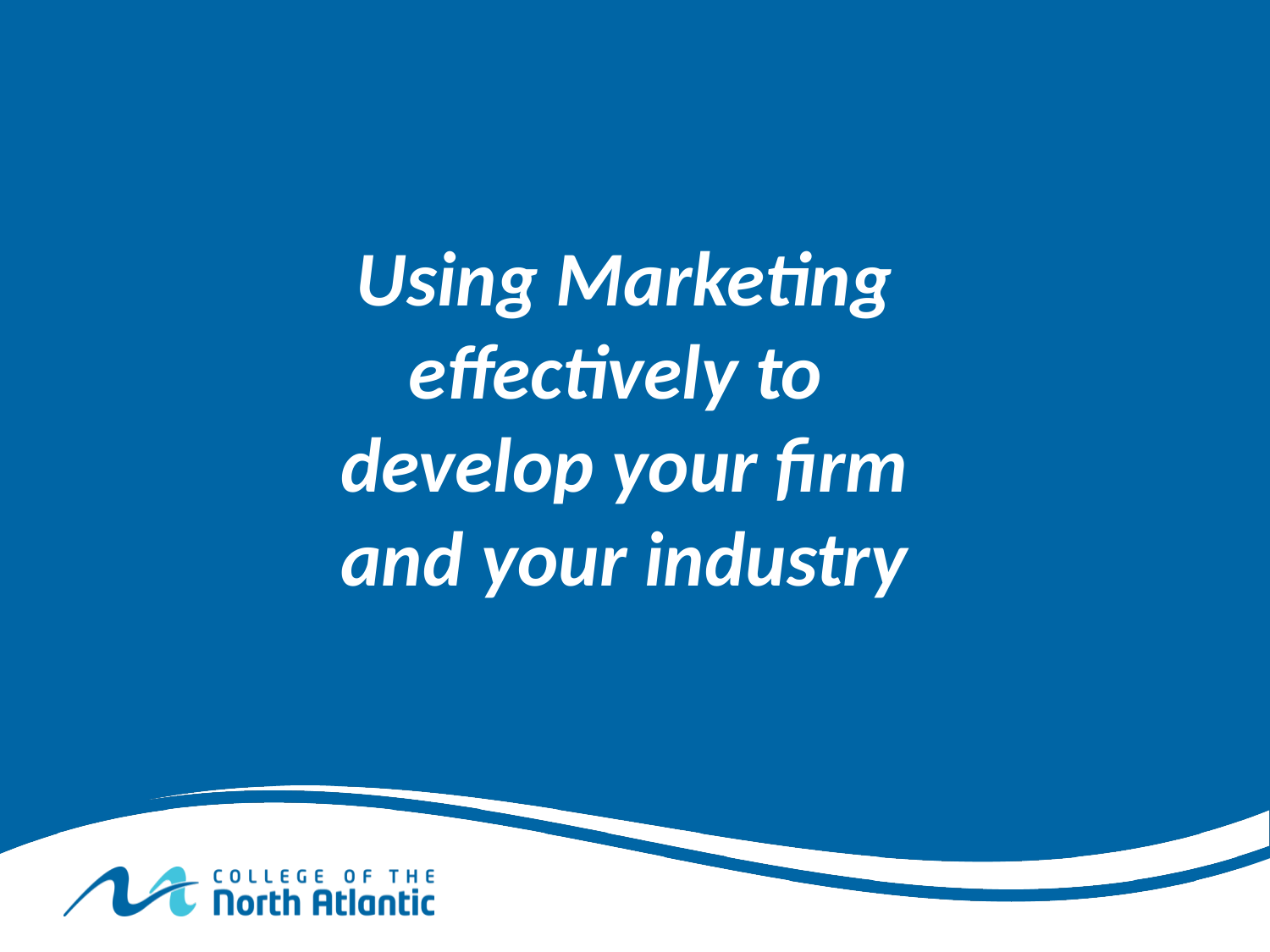

Using Marketing effectively to  develop your firm and your industry